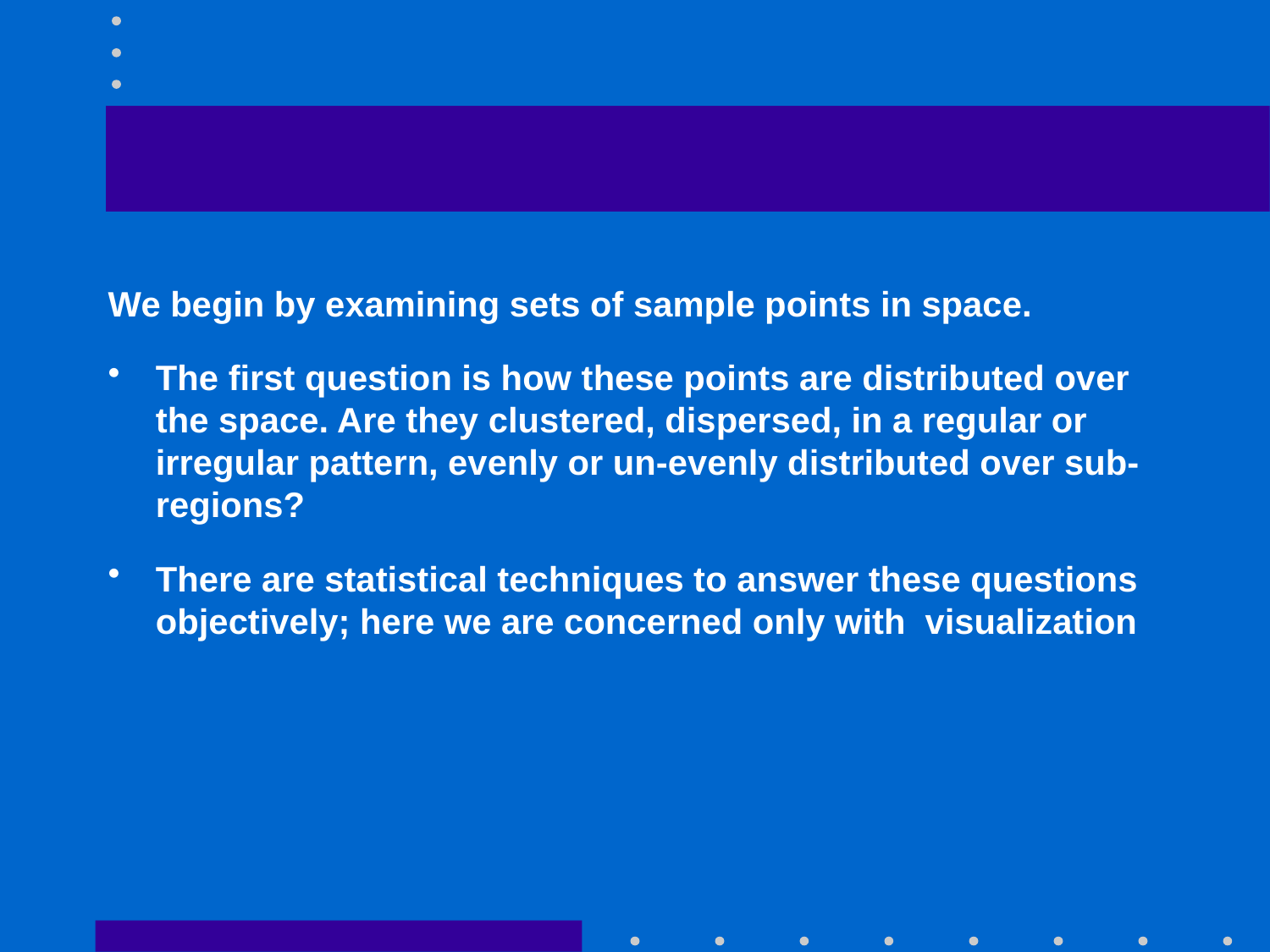

#
We begin by examining sets of sample points in space.
The first question is how these points are distributed over the space. Are they clustered, dispersed, in a regular or irregular pattern, evenly or un-evenly distributed over sub-regions?
There are statistical techniques to answer these questions objectively; here we are concerned only with  visualization